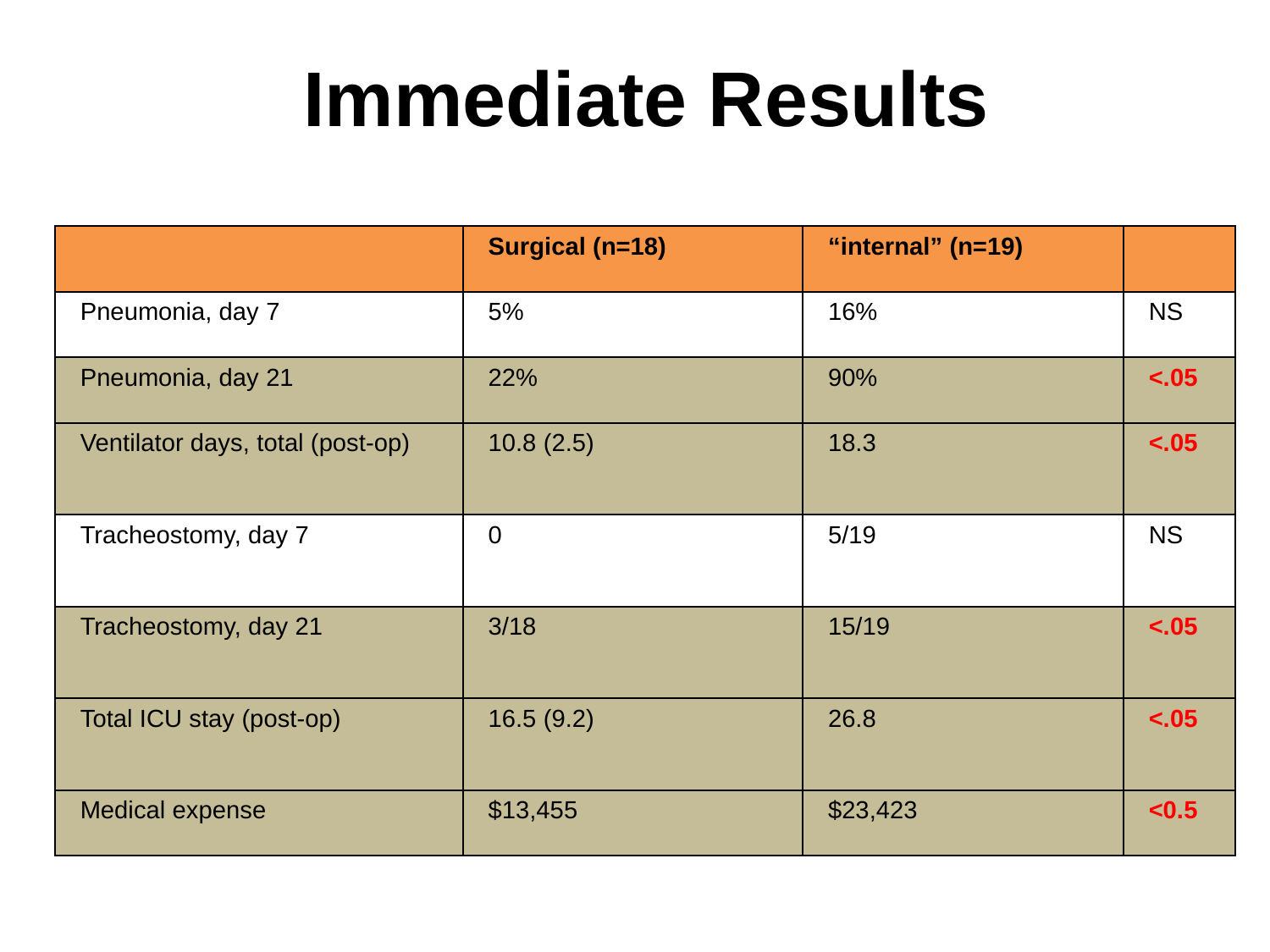

# Immediate Results
|  | Surgical (n=18) | “internal” (n=19) |  |
| --- | --- | --- | --- |
| Pneumonia, day 7 | 5% | 16% | NS |
| Pneumonia, day 21 | 22% | 90% | <.05 |
| Ventilator days, total (post-op) | 10.8 (2.5) | 18.3 | <.05 |
| Tracheostomy, day 7 | 0 | 5/19 | NS |
| Tracheostomy, day 21 | 3/18 | 15/19 | <.05 |
| Total ICU stay (post-op) | 16.5 (9.2) | 26.8 | <.05 |
| Medical expense | $13,455 | $23,423 | <0.5 |